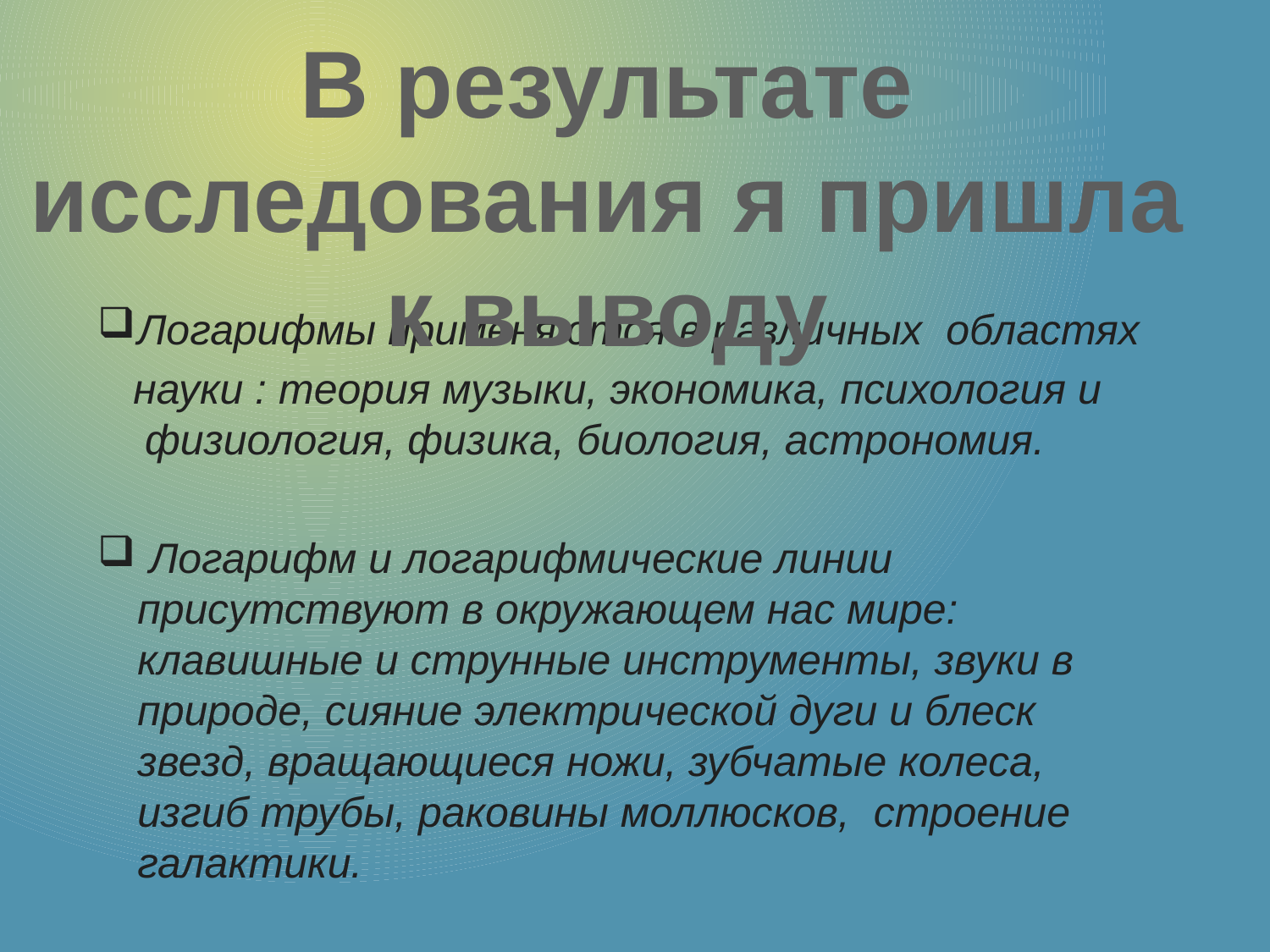

В результате исследования я пришла к выводу
Логарифмы применяются в различных  областях
   науки : теория музыки, экономика, психология и          физиология, физика, биология, астрономия.

 Логарифм и логарифмические линии присутствуют в окружающем нас мире: клавишные и струнные инструменты, звуки в природе, сияние электрической дуги и блеск звезд, вращающиеся ножи, зубчатые колеса, изгиб трубы, раковины моллюсков,  строение галактики.